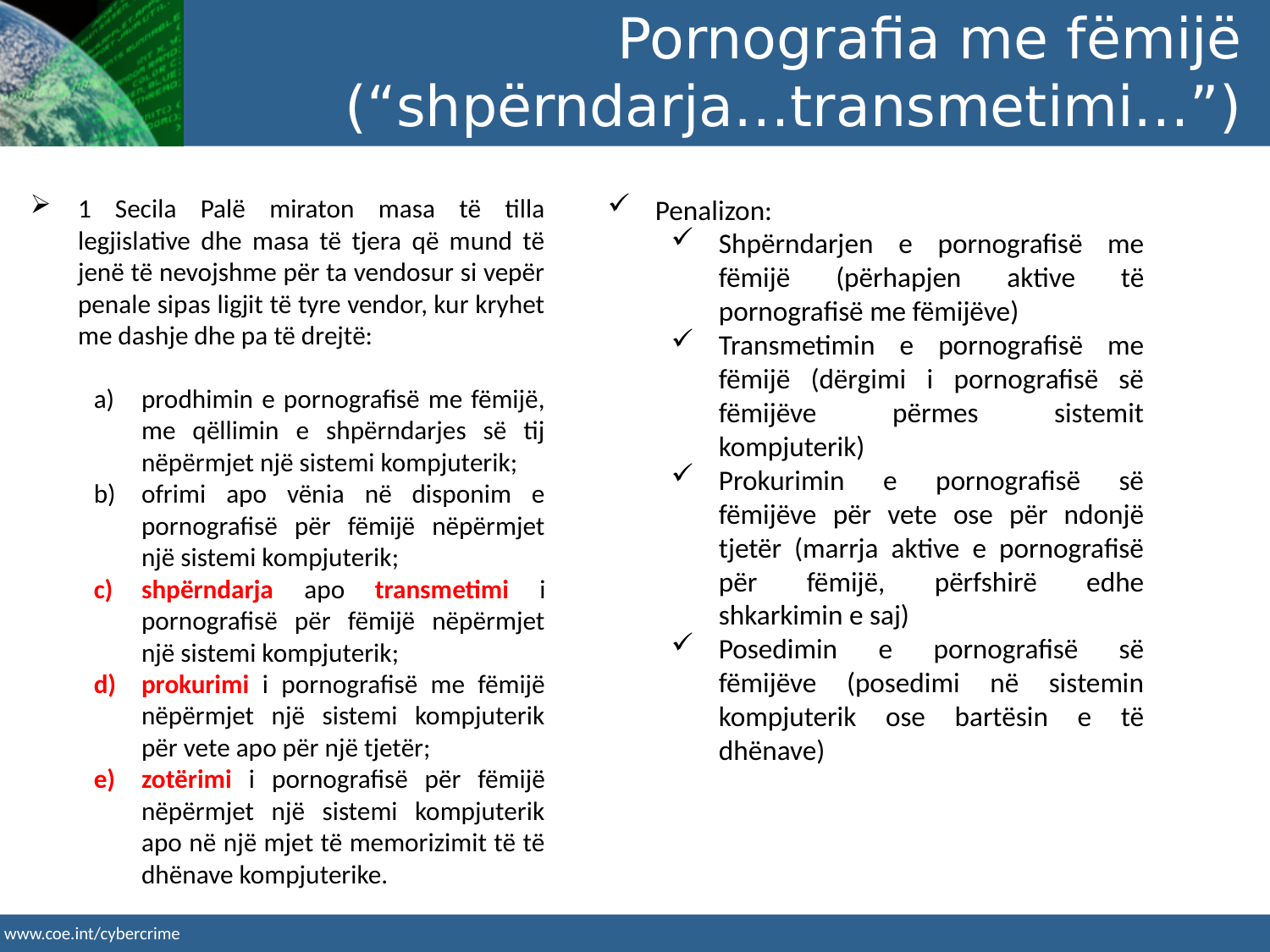

Pornografia me fëmijë (“shpërndarja…transmetimi…”)
1 Secila Palë miraton masa të tilla legjislative dhe masa të tjera që mund të jenë të nevojshme për ta vendosur si vepër penale sipas ligjit të tyre vendor, kur kryhet me dashje dhe pa të drejtë:

prodhimin e pornografisë me fëmijë, me qëllimin e shpërndarjes së tij nëpërmjet një sistemi kompjuterik;
ofrimi apo vënia në disponim e pornografisë për fëmijë nëpërmjet një sistemi kompjuterik;
shpërndarja apo transmetimi i pornografisë për fëmijë nëpërmjet një sistemi kompjuterik;
prokurimi i pornografisë me fëmijë nëpërmjet një sistemi kompjuterik për vete apo për një tjetër;
zotërimi i pornografisë për fëmijë nëpërmjet një sistemi kompjuterik apo në një mjet të memorizimit të të dhënave kompjuterike.
Penalizon:
Shpërndarjen e pornografisë me fëmijë (përhapjen aktive të pornografisë me fëmijëve)
Transmetimin e pornografisë me fëmijë (dërgimi i pornografisë së fëmijëve përmes sistemit kompjuterik)
Prokurimin e pornografisë së fëmijëve për vete ose për ndonjë tjetër (marrja aktive e pornografisë për fëmijë, përfshirë edhe shkarkimin e saj)
Posedimin e pornografisë së fëmijëve (posedimi në sistemin kompjuterik ose bartësin e të dhënave)